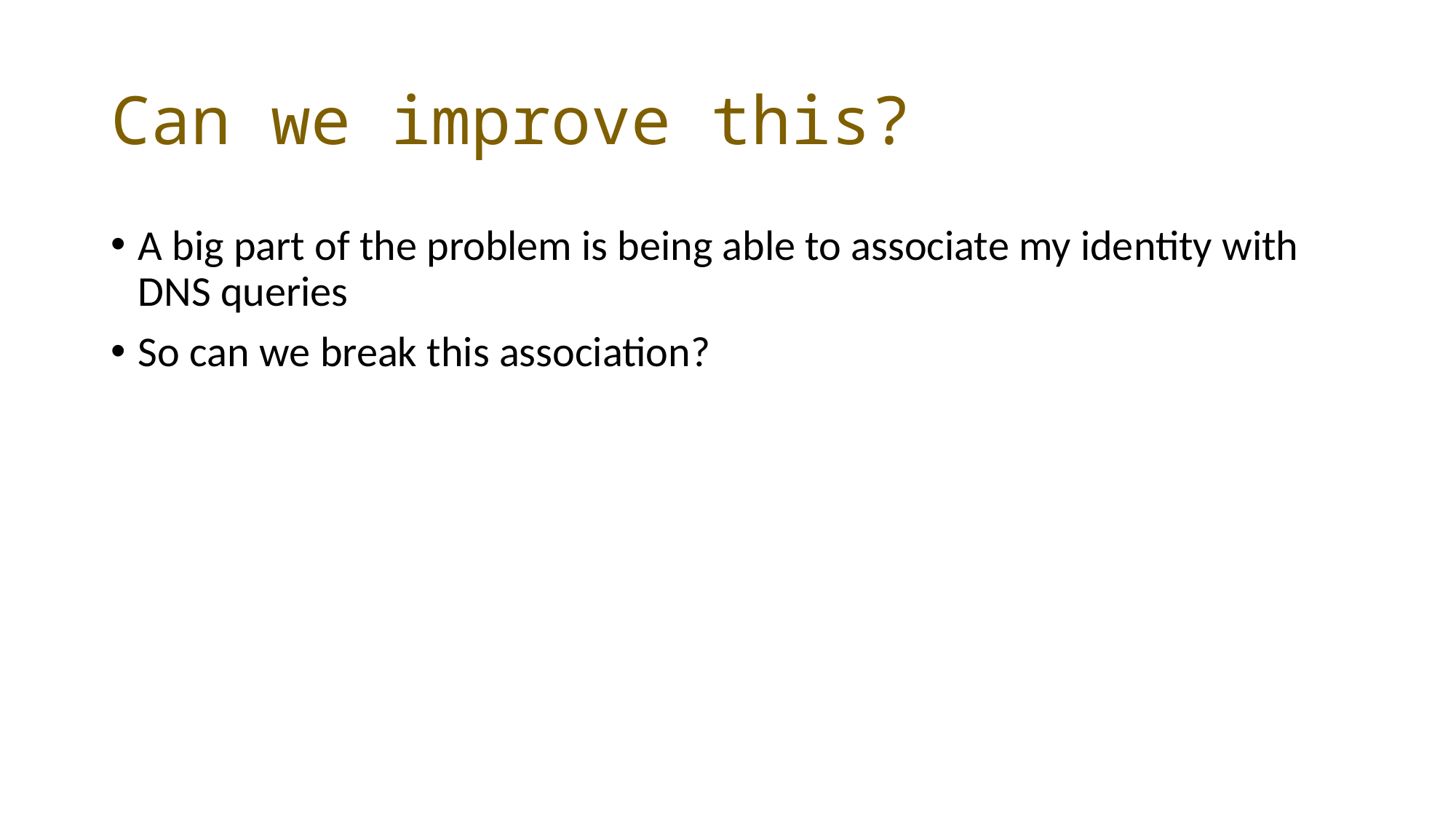

# Can we improve this?
A big part of the problem is being able to associate my identity with DNS queries
So can we break this association?